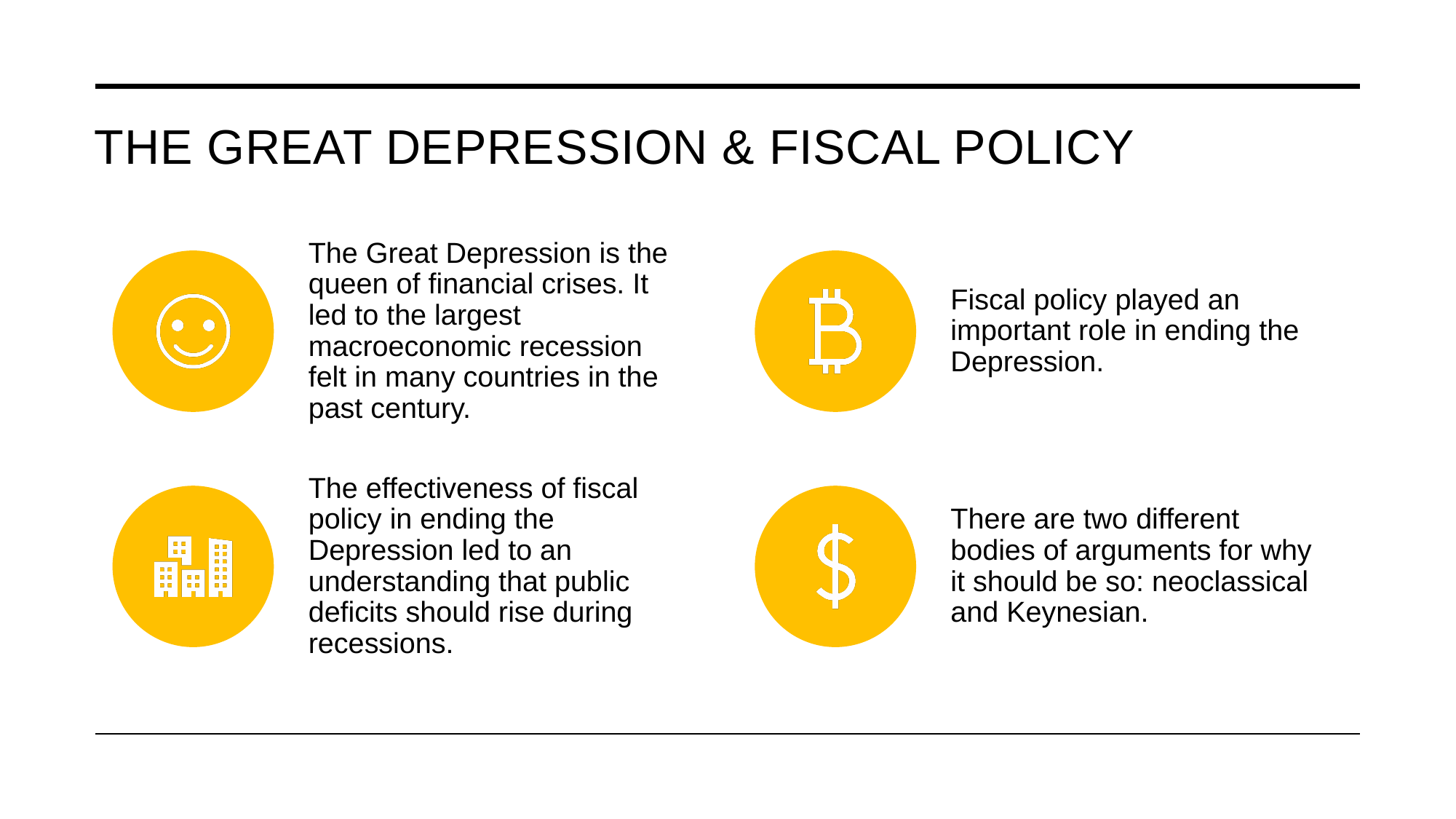

# The Great Depression & Fiscal policy
The Great Depression is the queen of financial crises. It led to the largest macroeconomic recession felt in many countries in the past century.
Fiscal policy played an important role in ending the Depression.
The effectiveness of fiscal policy in ending the Depression led to an understanding that public deficits should rise during recessions.
There are two different bodies of arguments for why it should be so: neoclassical and Keynesian.